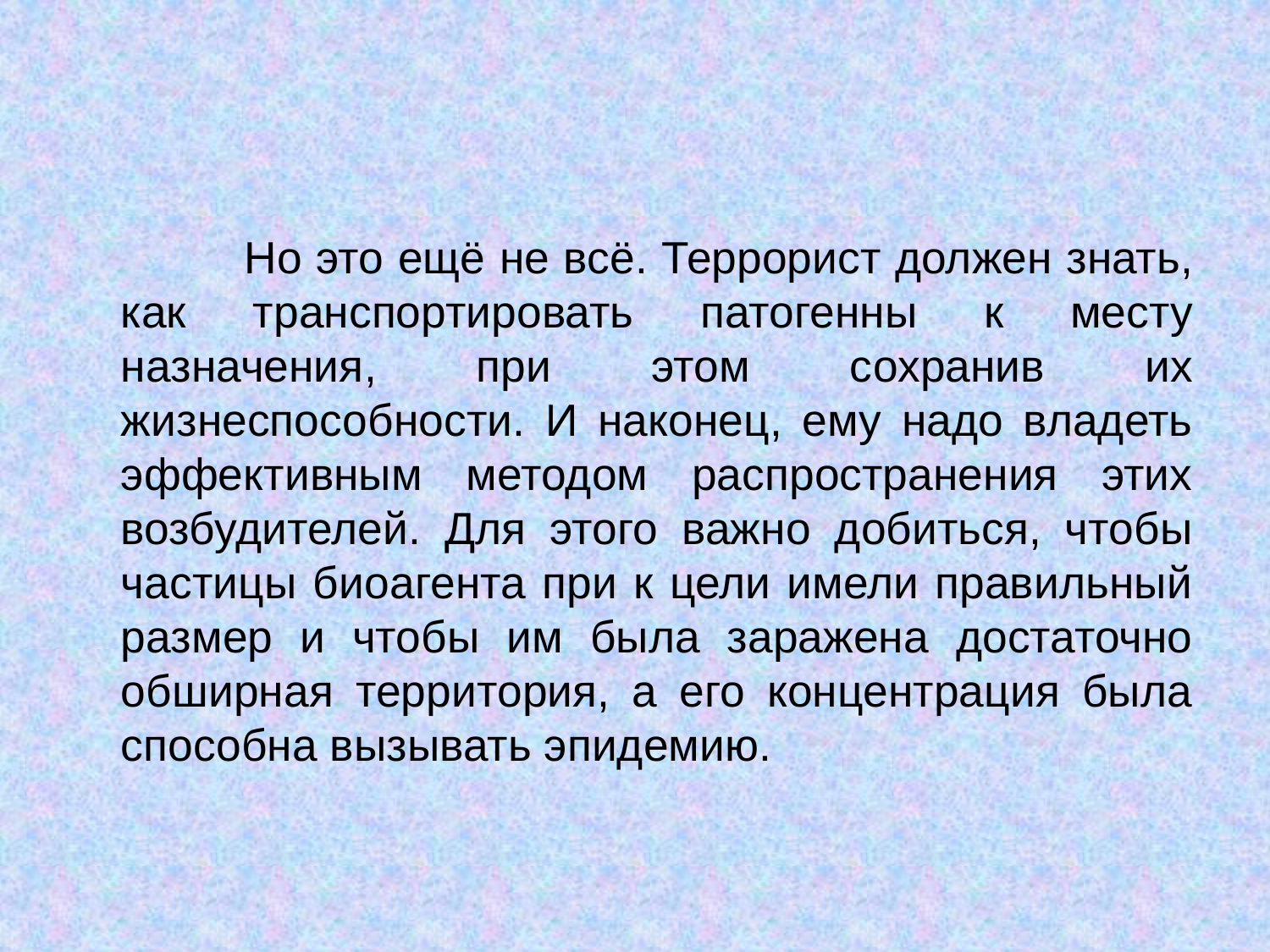

Но это ещё не всё. Террорист должен знать, как транспортировать патогенны к месту назначения, при этом сохранив их жизнеспособности. И наконец, ему надо владеть эффективным методом распространения этих возбудителей. Для этого важно добиться, чтобы частицы биоагента при к цели имели правильный размер и чтобы им была заражена достаточно обширная территория, а его концентрация была способна вызывать эпидемию.